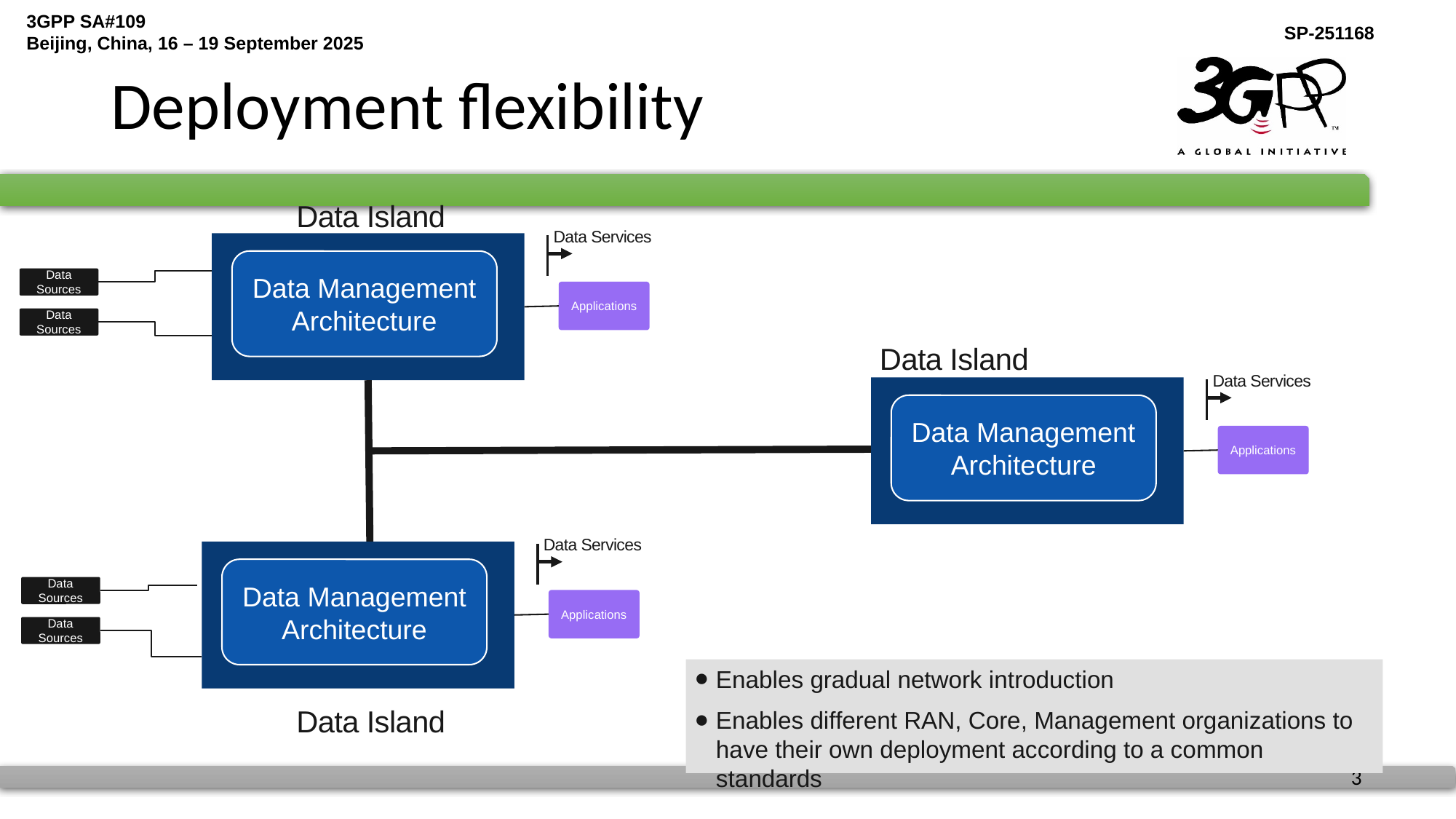

# Deployment flexibility
Data Island
Data Services

Data Management Architecture
Data Sources
Applications
Data Sources
Data Island
Data Services

Data Management Architecture
Applications
Data Services

Data Management Architecture
Data Sources
Applications
Data Sources
Enables gradual network introduction
Enables different RAN, Core, Management organizations to have their own deployment according to a common standards
Data Island